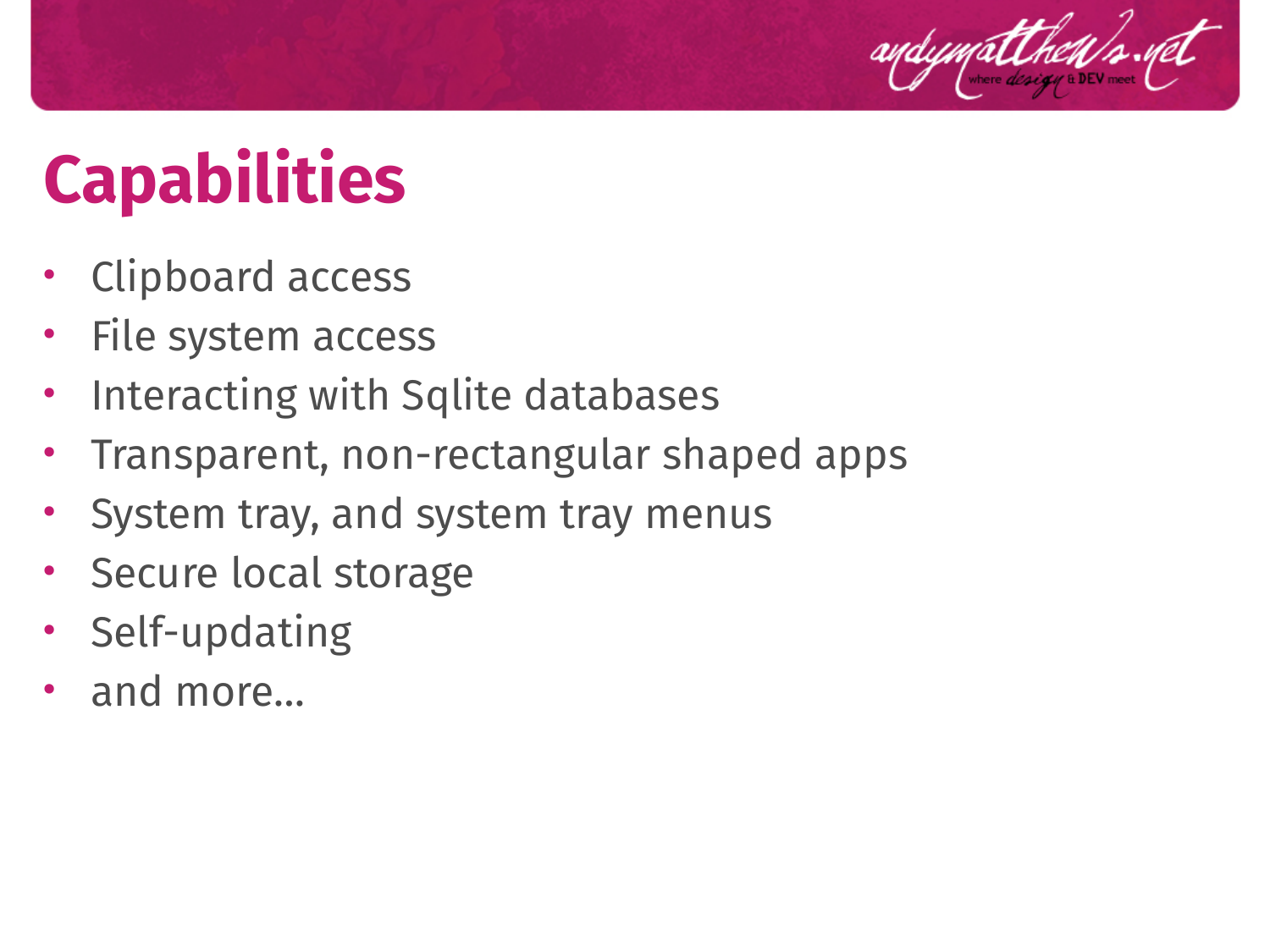

Capabilities
Clipboard access
File system access
Interacting with Sqlite databases
Transparent, non-rectangular shaped apps
System tray, and system tray menus
Secure local storage
Self-updating
and more…